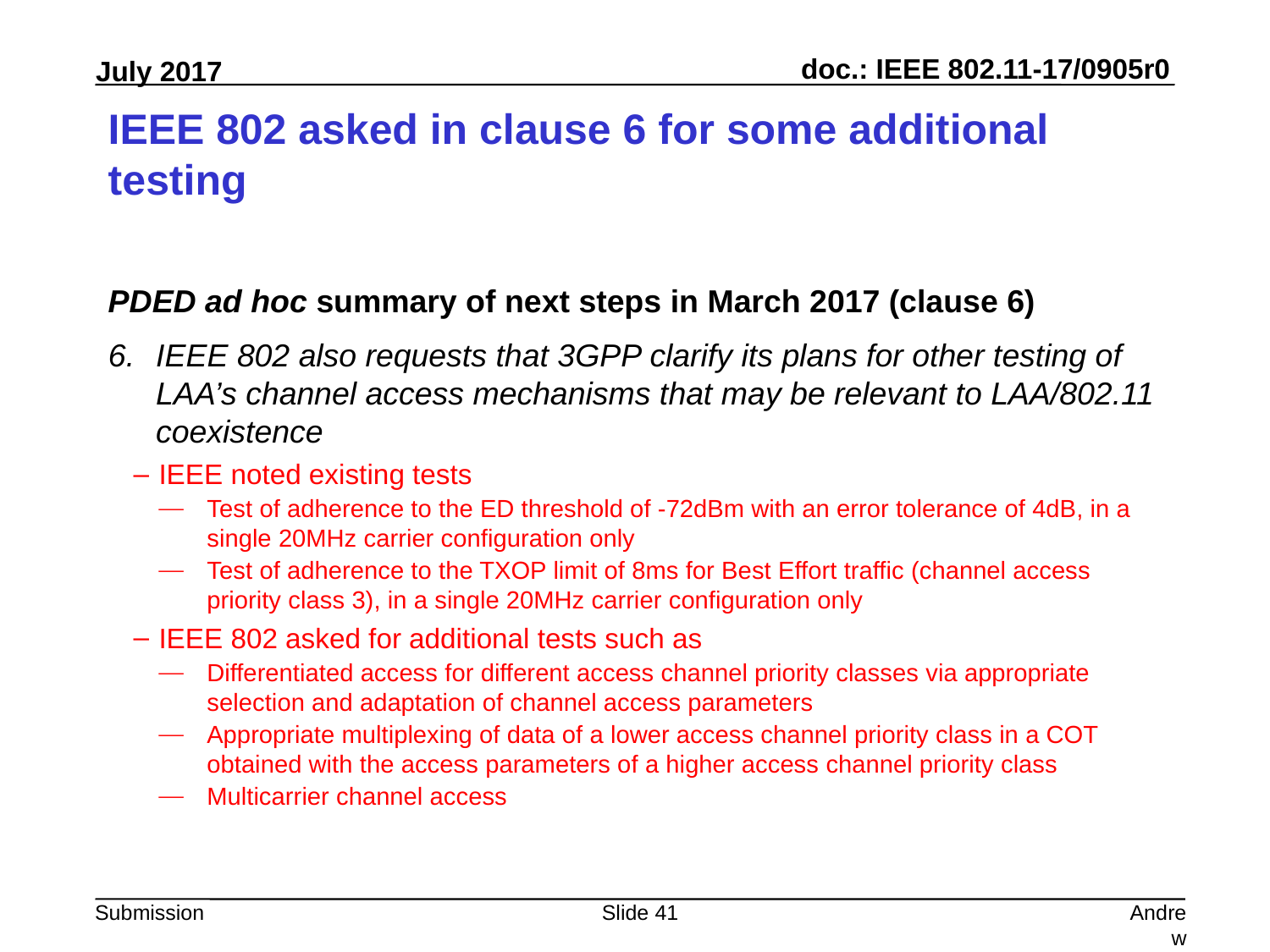

# IEEE 802 asked in clause 6 for some additional testing
PDED ad hoc summary of next steps in March 2017 (clause 6)
IEEE 802 also requests that 3GPP clarify its plans for other testing of LAA’s channel access mechanisms that may be relevant to LAA/802.11 coexistence
IEEE noted existing tests
Test of adherence to the ED threshold of -72dBm with an error tolerance of 4dB, in a single 20MHz carrier configuration only
Test of adherence to the TXOP limit of 8ms for Best Effort traffic (channel access priority class 3), in a single 20MHz carrier configuration only
IEEE 802 asked for additional tests such as
Differentiated access for different access channel priority classes via appropriate selection and adaptation of channel access parameters
Appropriate multiplexing of data of a lower access channel priority class in a COT obtained with the access parameters of a higher access channel priority class
Multicarrier channel access
Slide 41
Andrew Myles, Cisco